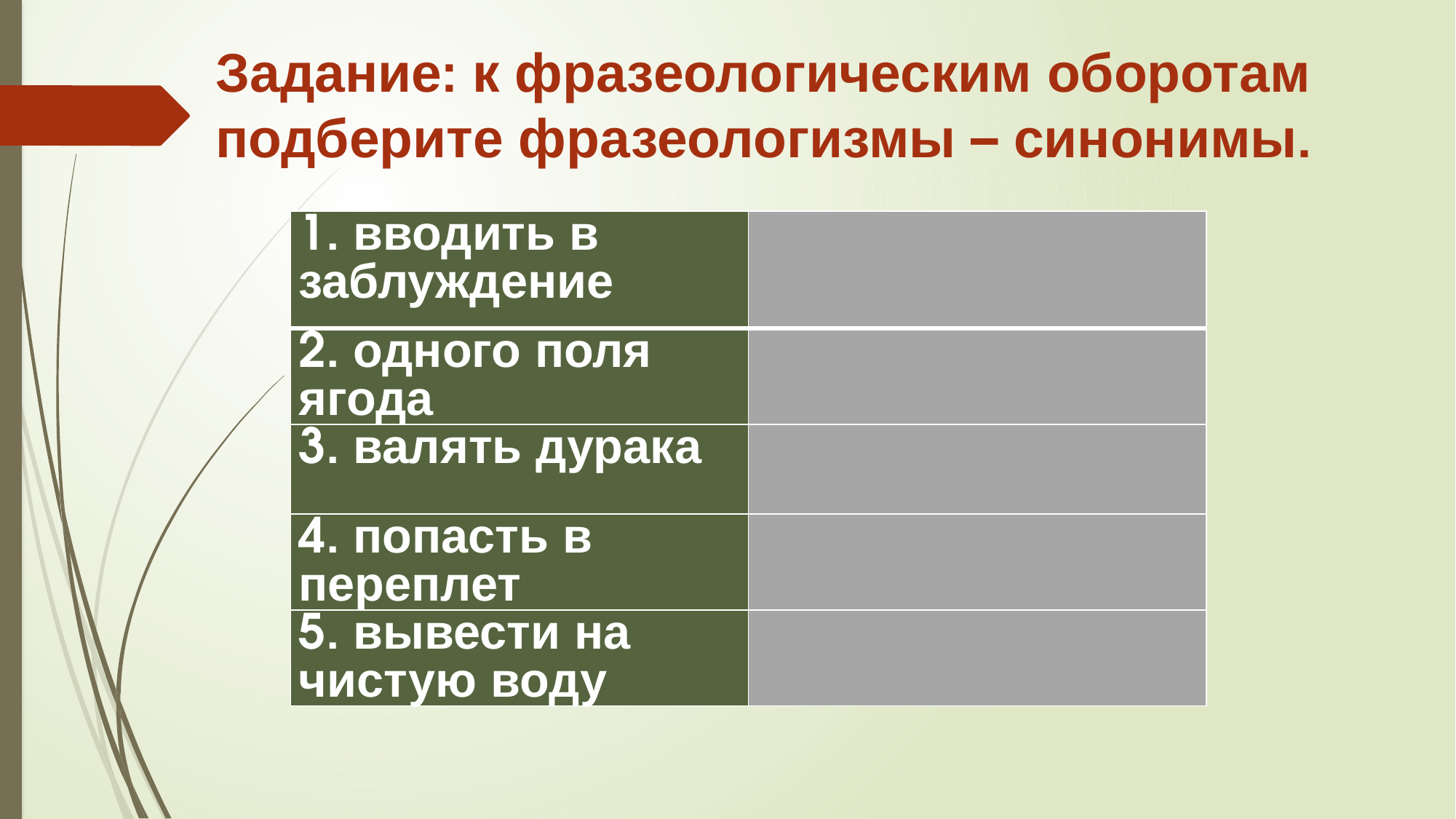

# Задание: к фразеологическим оборотам подберите фразеологизмы – синонимы.
| 1. вводить в заблуждение |  |
| --- | --- |
| 2. одного поля ягода |  |
| 3. валять дурака |  |
| 4. попасть в переплет |  |
| 5. вывести на чистую воду |  |